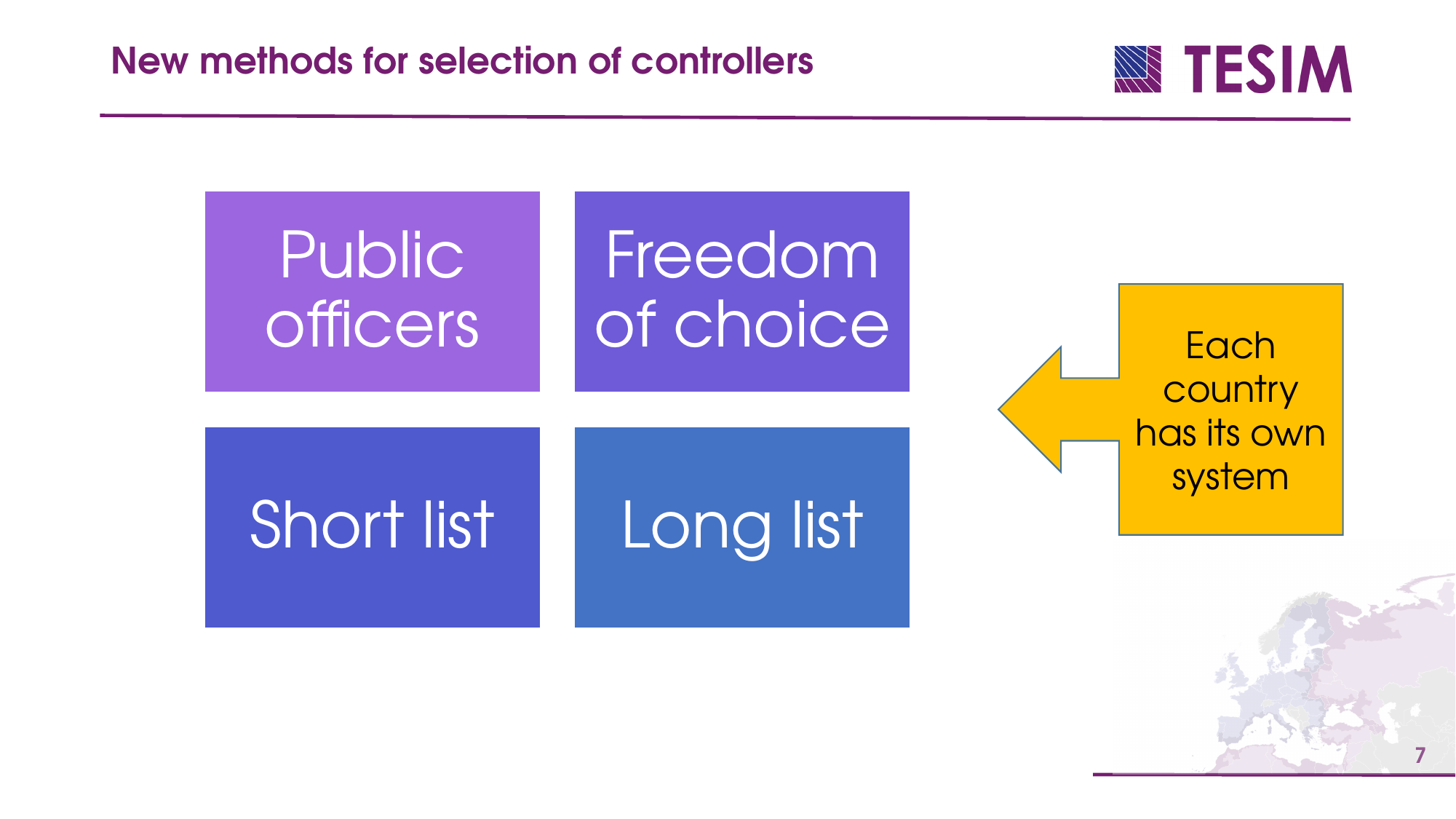

New methods for selection of controllers
Public officers
Freedom of choice
Short list
Long list
Each country has its own system